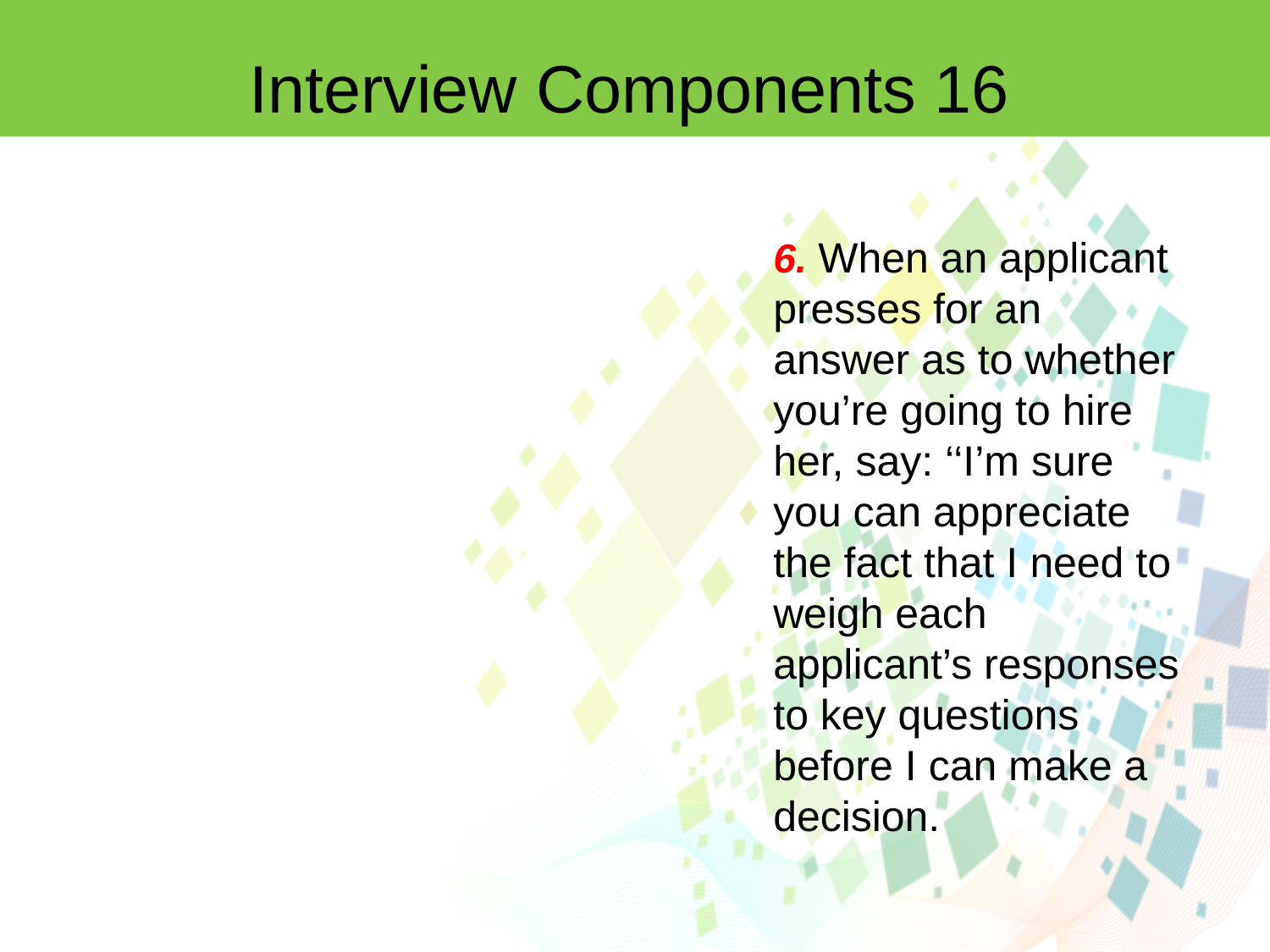

Interview Components 16
6. When an applicant presses for an answer as to whether you’re going to hire her, say: ‘‘I’m sure you can appreciate the fact that I need to weigh each applicant’s responses to key questions before I can make a decision.